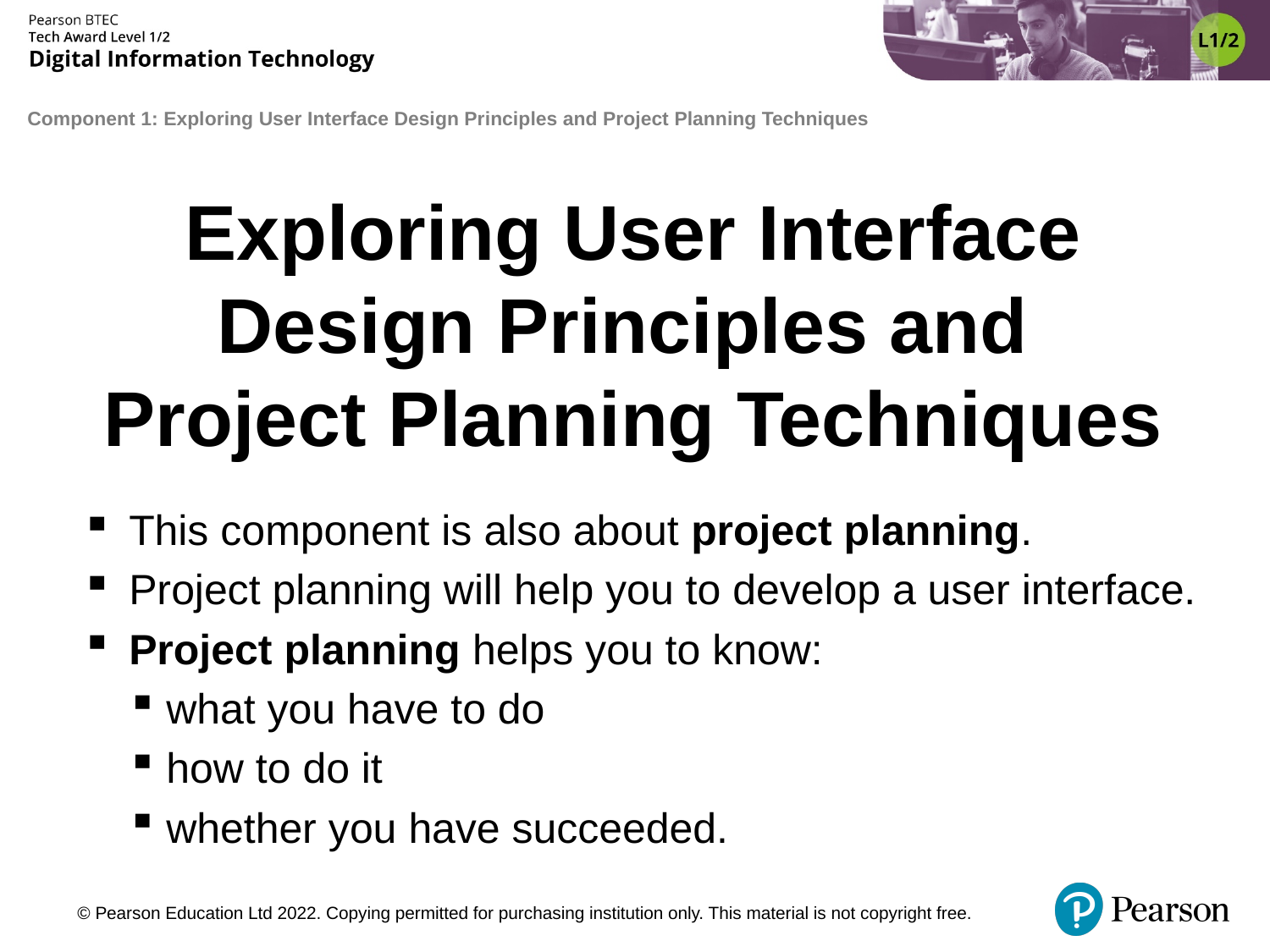

Exploring User Interface Design Principles and
Project Planning Techniques
This component is also about project planning.
Project planning will help you to develop a user interface.
Project planning helps you to know:
what you have to do
how to do it
whether you have succeeded.